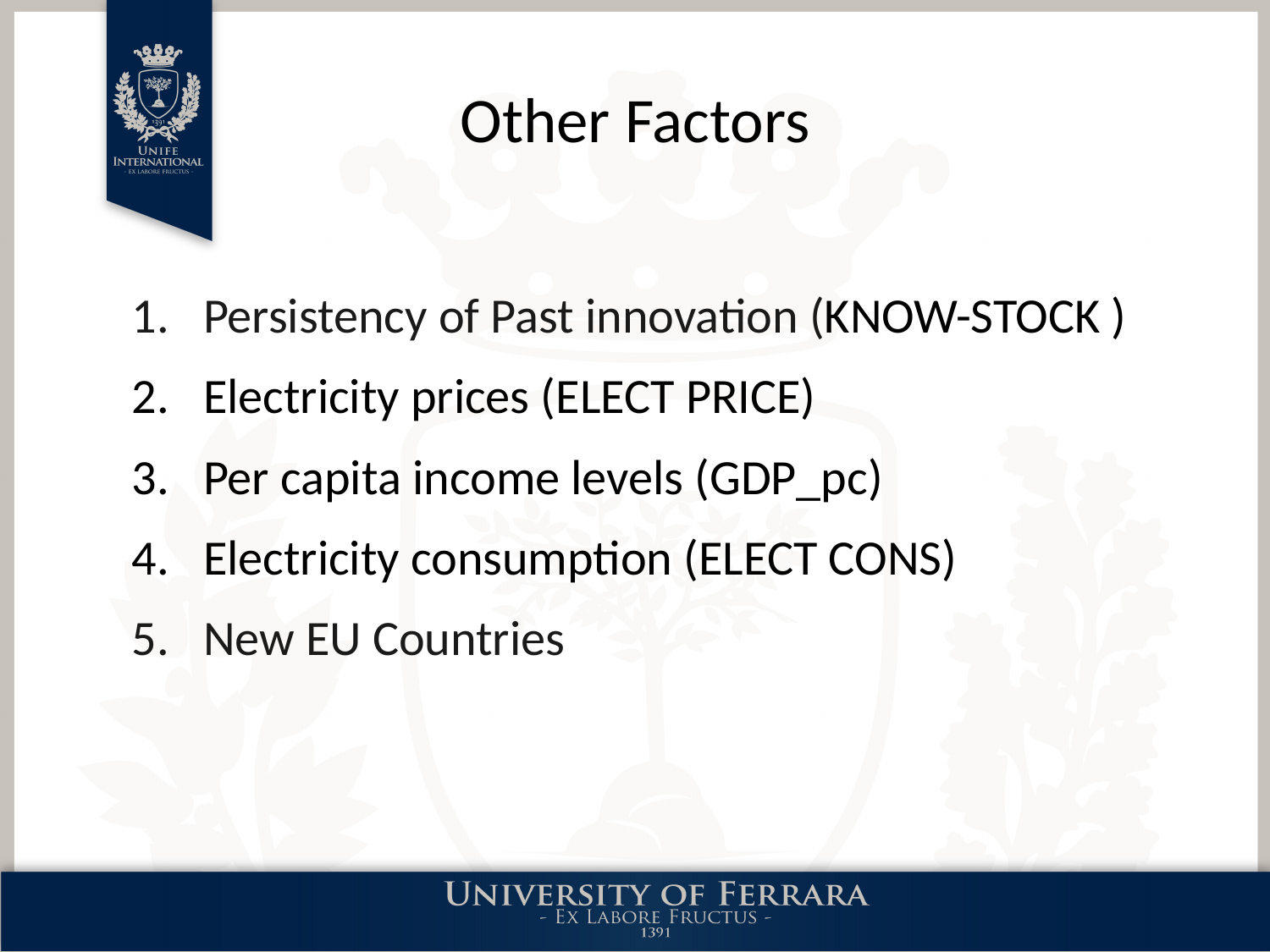

# Other Factors
Persistency of Past innovation (KNOW-STOCK )
Electricity prices (ELECT PRICE)
Per capita income levels (GDP_pc)
Electricity consumption (ELECT CONS)
New EU Countries